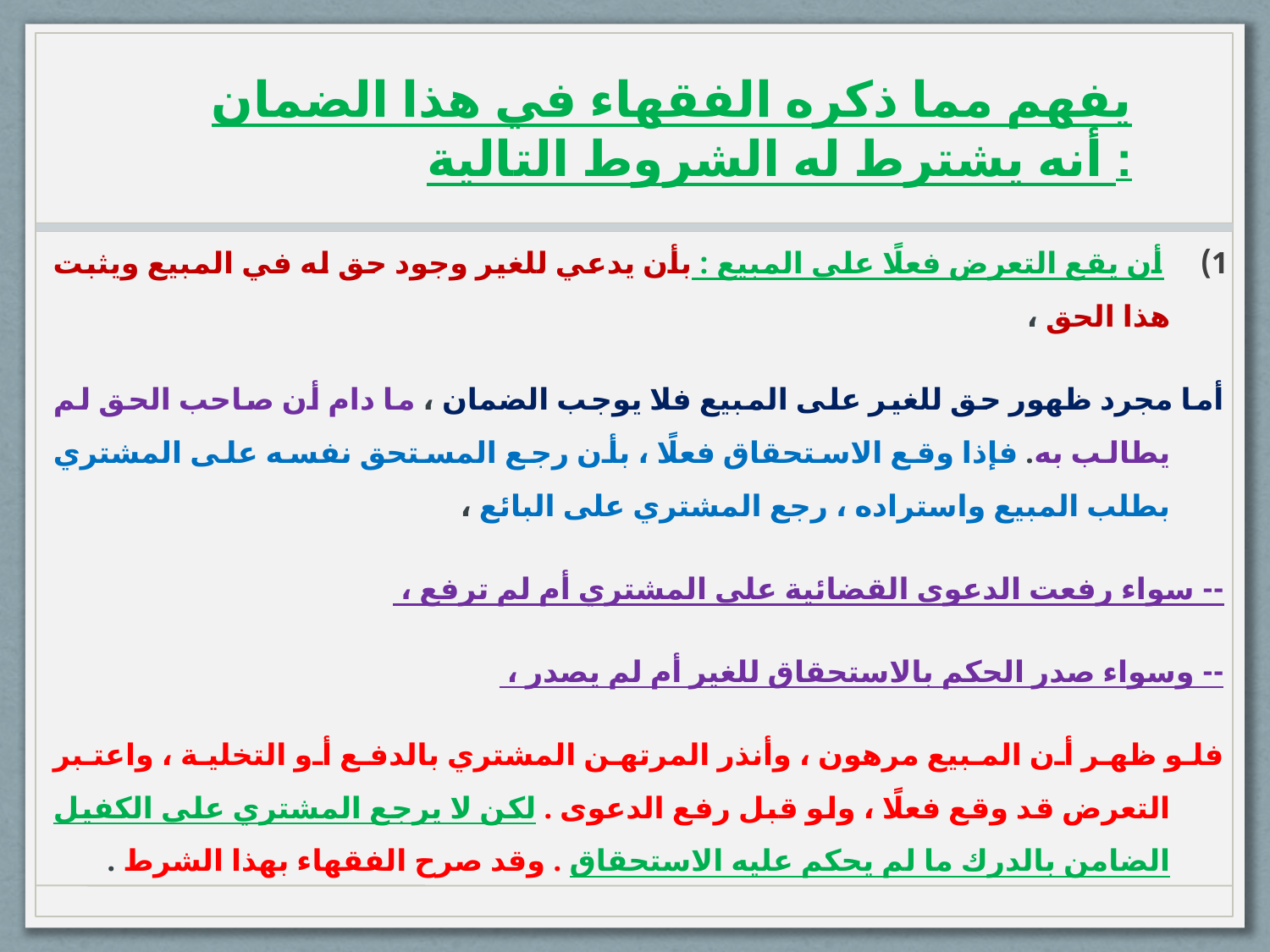

# يفهم مما ذكره الفقهاء في هذا الضمان أنه يشترط له الشروط التالية :
 أن يقع التعرض فعلًا على المبيع : بأن يدعي للغير وجود حق له في المبيع ويثبت هذا الحق ،
أما مجرد ظهور حق للغير على المبيع فلا يوجب الضمان ، ما دام أن صاحب الحق لم يطالب به. فإذا وقع الاستحقاق فعلًا ، بأن رجع المستحق نفسه على المشتري بطلب المبيع واستراده ، رجع المشتري على البائع ،
-- سواء رفعت الدعوى القضائية على المشتري أم لم ترفع ،
-- وسواء صدر الحكم بالاستحقاق للغير أم لم يصدر ،
فلو ظهر أن المبيع مرهون ، وأنذر المرتهن المشتري بالدفع أو التخلية ، واعتبر التعرض قد وقع فعلًا ، ولو قبل رفع الدعوى . لكن لا يرجع المشتري على الكفيل الضامن بالدرك ما لم يحكم عليه الاستحقاق . وقد صرح الفقهاء بهذا الشرط .